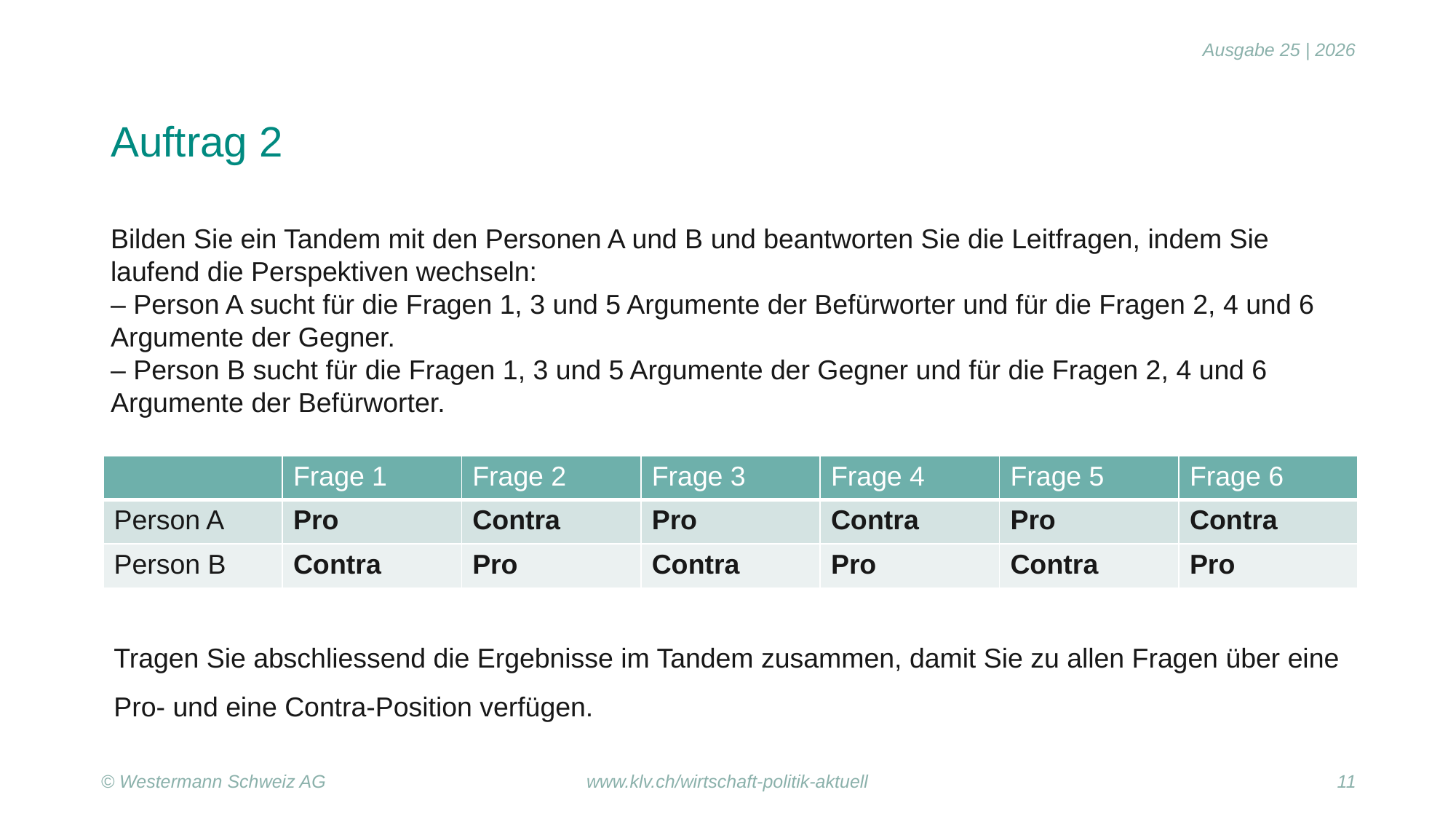

Auftrag 2
Bilden Sie ein Tandem mit den Personen A und B und beantworten Sie die Leitfragen, indem Sie laufend die Perspektiven wechseln:
– Person A sucht für die Fragen 1, 3 und 5 Argumente der Befürworter und für die Fragen 2, 4 und 6 Argumente der Gegner.
– Person B sucht für die Fragen 1, 3 und 5 Argumente der Gegner und für die Fragen 2, 4 und 6 Argumente der Befürworter.
|  | Frage 1 | Frage 2 | Frage 3 | Frage 4 | Frage 5 | Frage 6 |
| --- | --- | --- | --- | --- | --- | --- |
| Person A | Pro | Contra | Pro | Contra | Pro | Contra |
| Person B | Contra | Pro | Contra | Pro | Contra | Pro |
Tragen Sie abschliessend die Ergebnisse im Tandem zusammen, damit Sie zu allen Fragen über eine Pro- und eine Contra-Position verfügen.